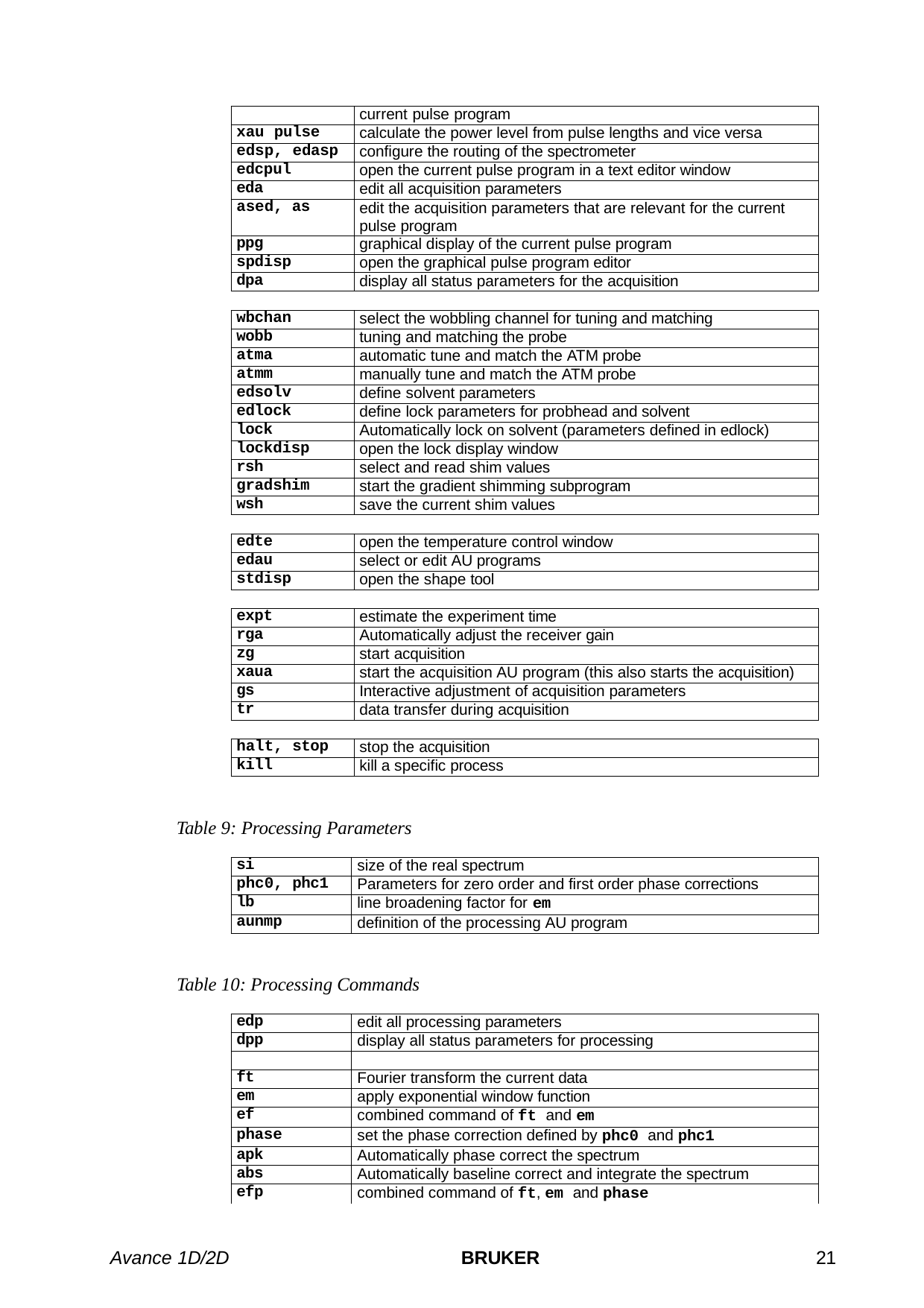

|  | current pulse program |
| --- | --- |
| xau pulse | calculate the power level from pulse lengths and vice versa |
| edsp, edasp | configure the routing of the spectrometer |
| edcpul | open the current pulse program in a text editor window |
| eda | edit all acquisition parameters |
| ased, as | edit the acquisition parameters that are relevant for the current pulse program |
| ppg | graphical display of the current pulse program |
| spdisp | open the graphical pulse program editor |
| dpa | display all status parameters for the acquisition |
| wbchan | select the wobbling channel for tuning and matching |
| --- | --- |
| wobb | tuning and matching the probe |
| atma | automatic tune and match the ATM probe |
| atmm | manually tune and match the ATM probe |
| edsolv | define solvent parameters |
| edlock | define lock parameters for probhead and solvent |
| lock | Automatically lock on solvent (parameters defined in edlock) |
| lockdisp | open the lock display window |
| rsh | select and read shim values |
| gradshim | start the gradient shimming subprogram |
| wsh | save the current shim values |
| edte | open the temperature control window |
| --- | --- |
| edau | select or edit AU programs |
| stdisp | open the shape tool |
| expt | estimate the experiment time |
| --- | --- |
| rga | Automatically adjust the receiver gain |
| zg | start acquisition |
| xaua | start the acquisition AU program (this also starts the acquisition) |
| gs | Interactive adjustment of acquisition parameters |
| tr | data transfer during acquisition |
| halt, stop | stop the acquisition |
| --- | --- |
| kill | kill a specific process |
Table 9: Processing Parameters
| si | size of the real spectrum |
| --- | --- |
| phc0, phc1 | Parameters for zero order and first order phase corrections |
| lb | line broadening factor for em |
| aunmp | definition of the processing AU program |
Table 10: Processing Commands
| edp | edit all processing parameters |
| --- | --- |
| dpp | display all status parameters for processing |
|  |  |
| ft | Fourier transform the current data |
| em | apply exponential window function |
| ef | combined command of ft and em |
| phase | set the phase correction defined by phc0 and phc1 |
| apk | Automatically phase correct the spectrum |
| abs | Automatically baseline correct and integrate the spectrum |
| efp | combined command of ft, em and phase |
Avance 1D/2D
BRUKER
21